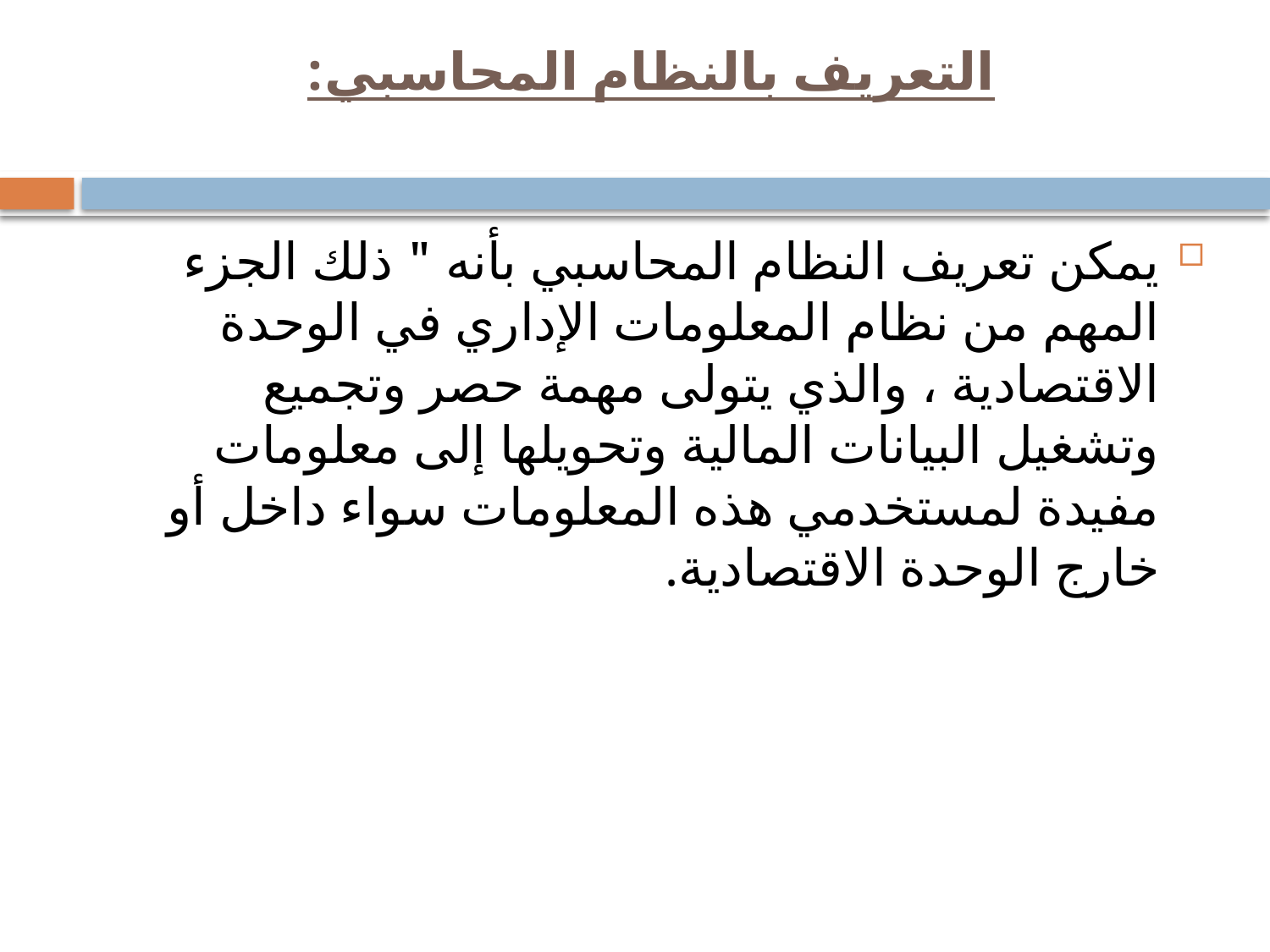

# التعريف بالنظام المحاسبي:
يمكن تعريف النظام المحاسبي بأنه " ذلك الجزء المهم من نظام المعلومات الإداري في الوحدة الاقتصادية ، والذي يتولى مهمة حصر وتجميع وتشغيل البيانات المالية وتحويلها إلى معلومات مفيدة لمستخدمي هذه المعلومات سواء داخل أو خارج الوحدة الاقتصادية.